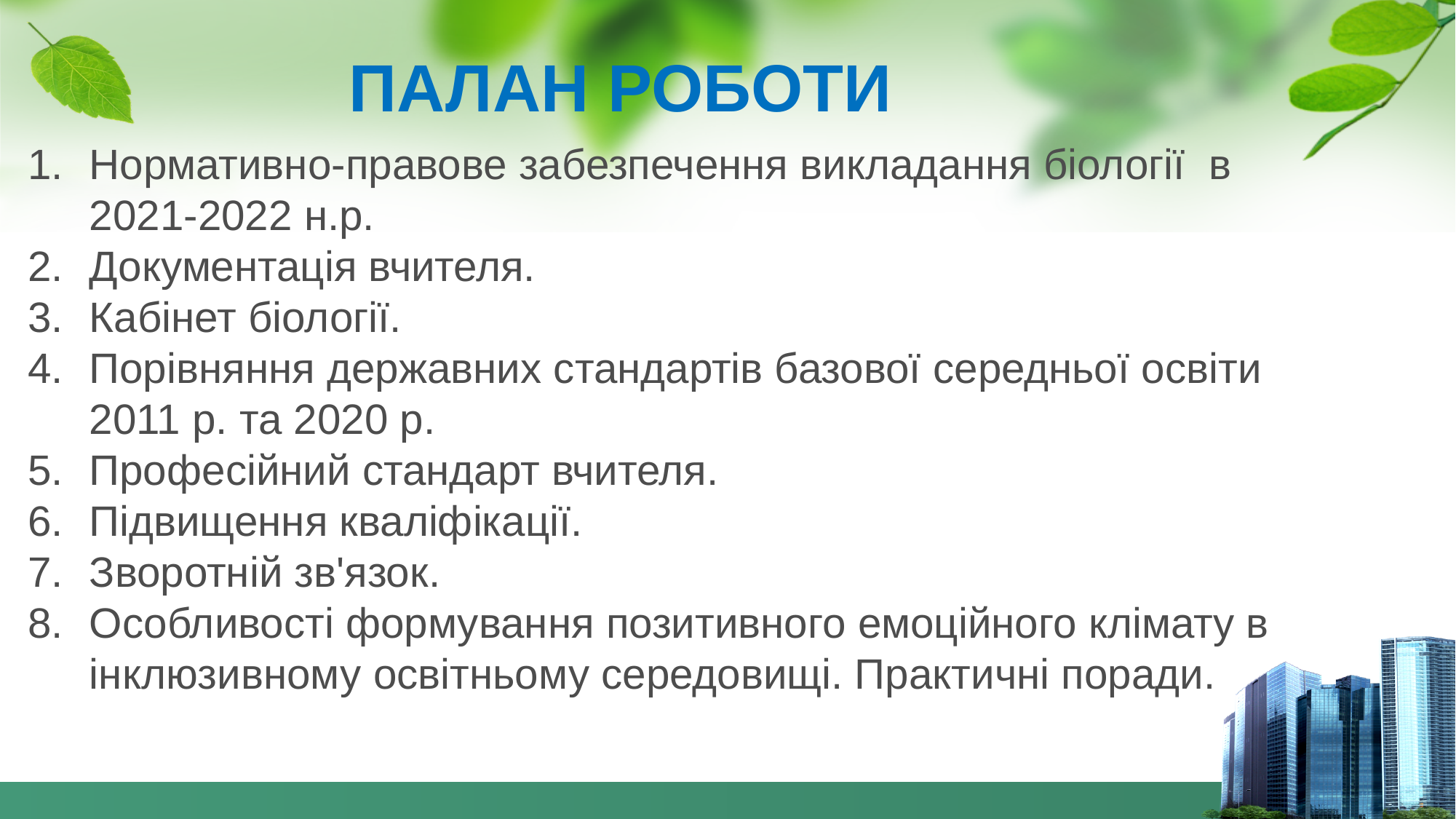

ПАЛАН РОБОТИ
Нормативно-правове забезпечення викладання біології  в 2021-2022 н.р.
Документація вчителя.
Кабінет біології.
Порівняння державних стандартів базової середньої освіти 2011 р. та 2020 р.
Професійний стандарт вчителя.
Підвищення кваліфікації.
Зворотній зв'язок.
Особливості формування позитивного емоційного клімату в інклюзивному освітньому середовищі. Практичні поради.